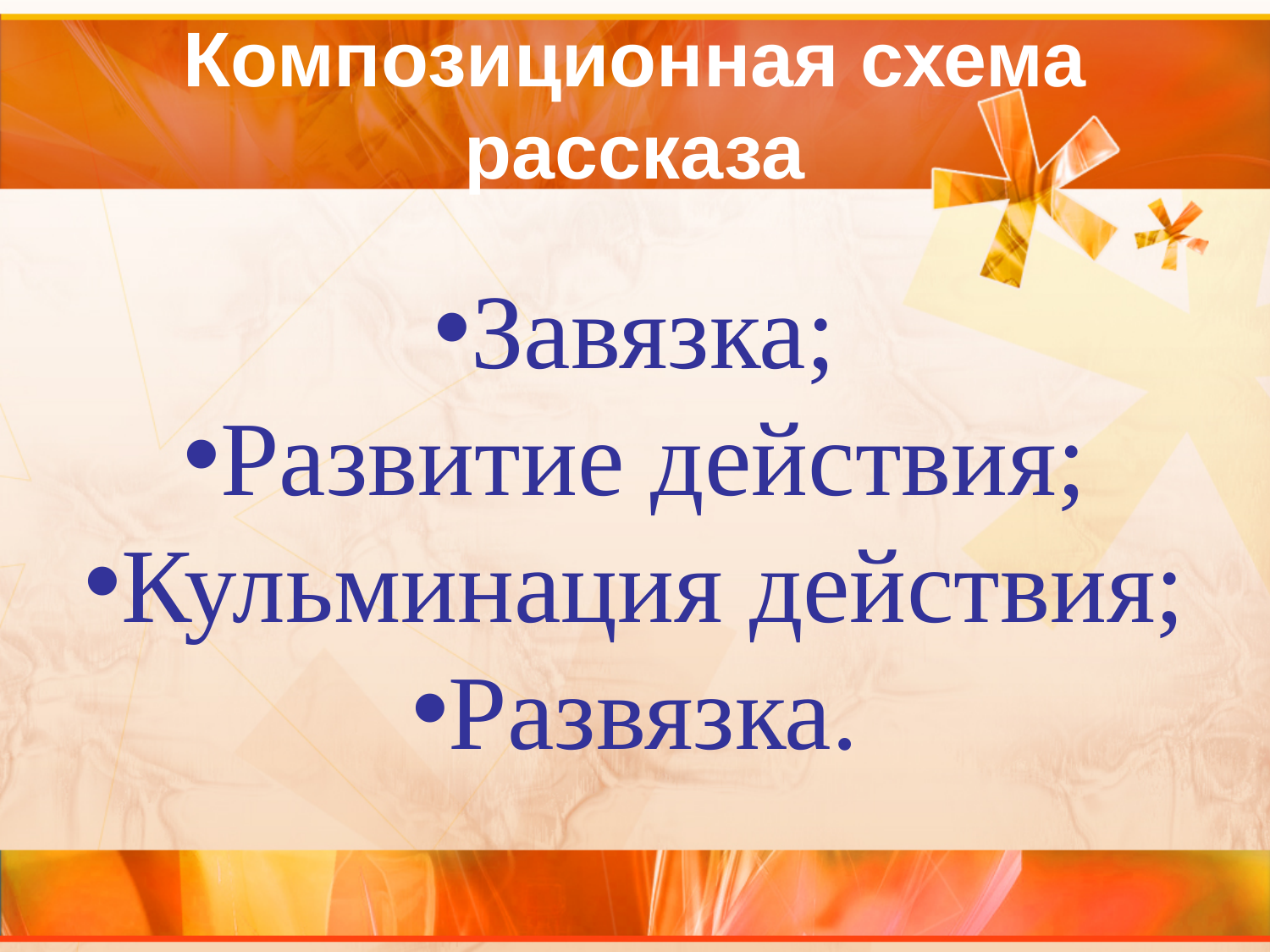

# Композиционная схема рассказа
Завязка;
Развитие действия;
Кульминация действия;
Развязка.